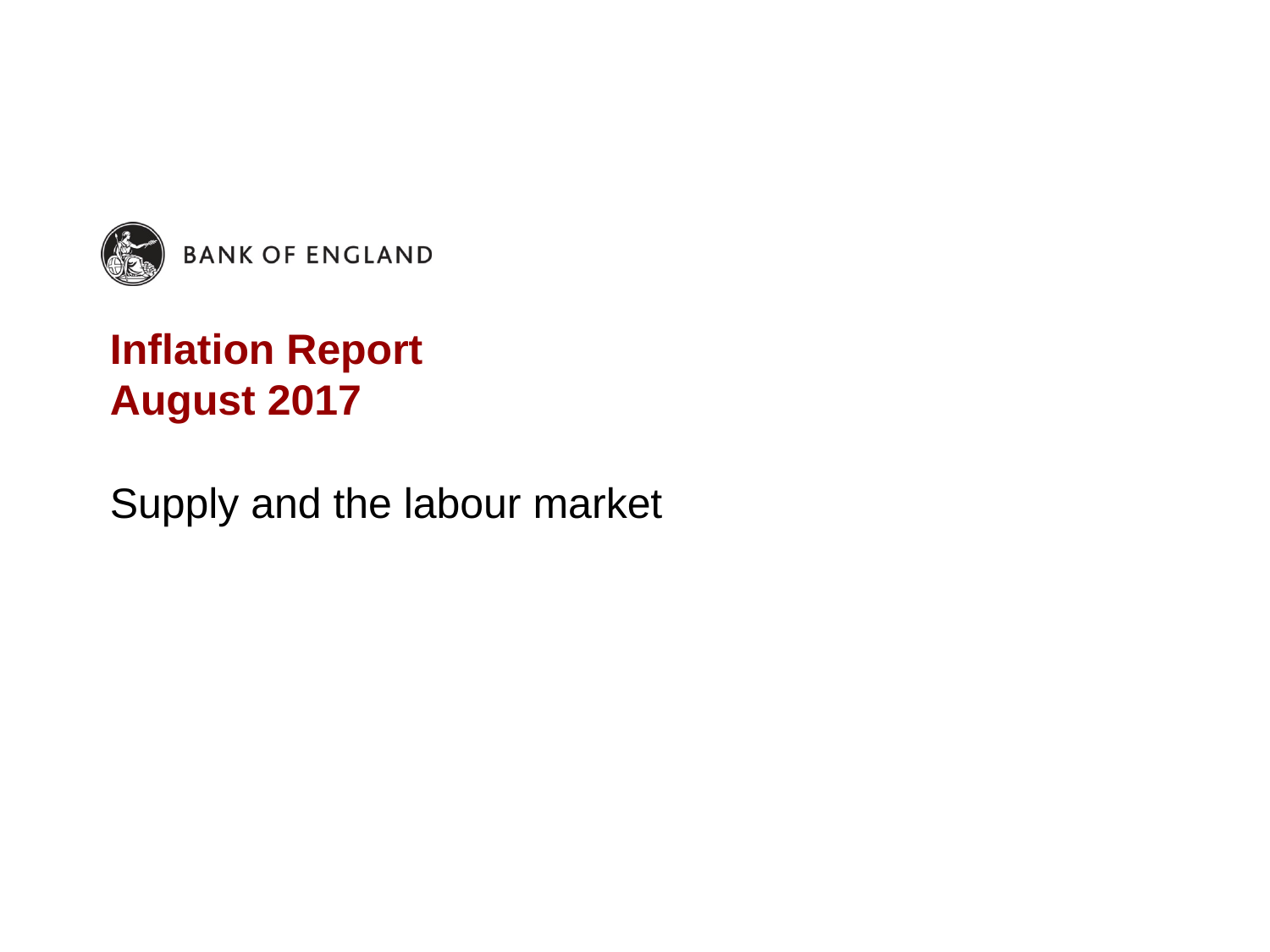

# Inflation Report August 2017
Supply and the labour market